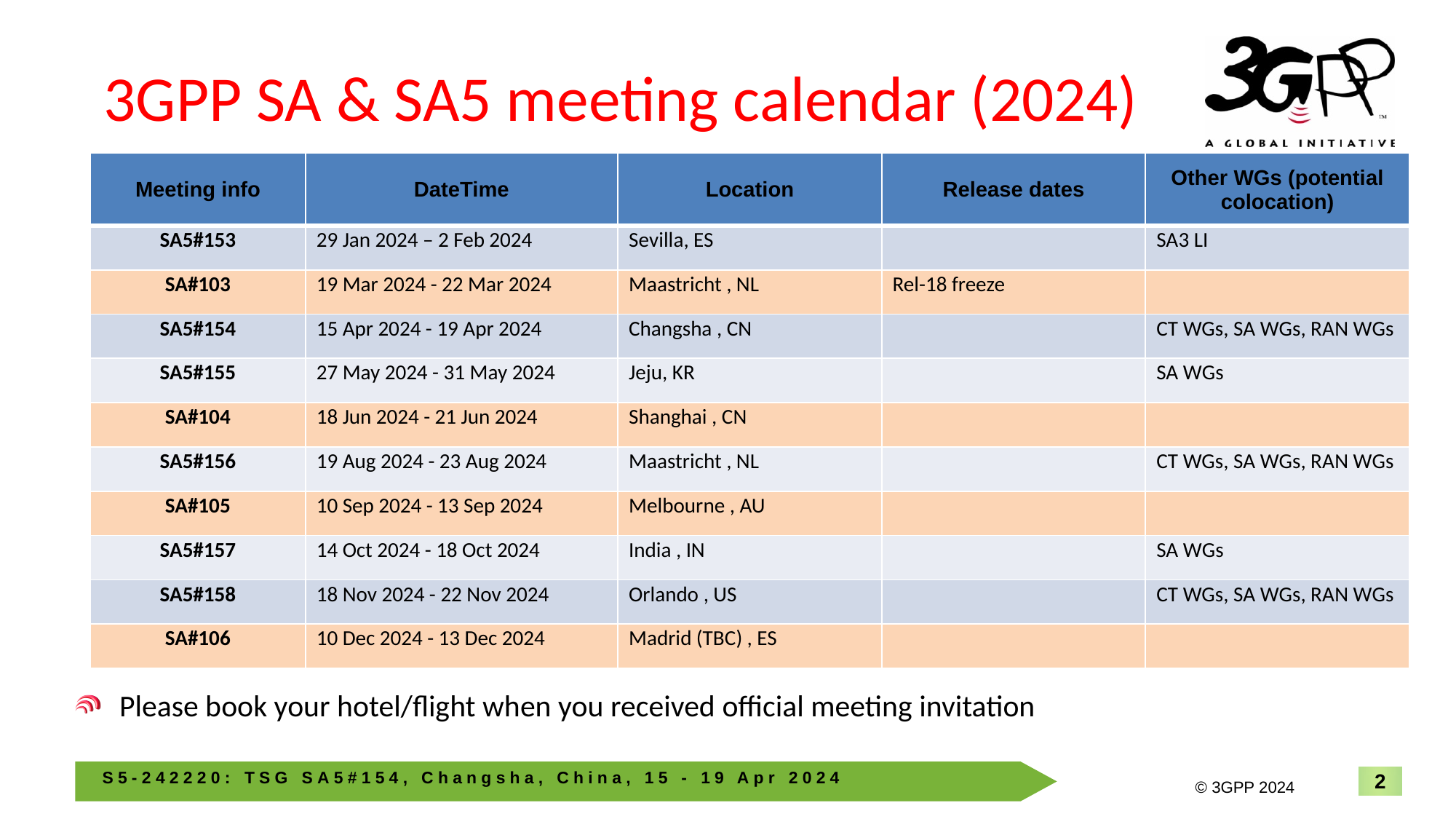

# 3GPP SA & SA5 meeting calendar (2024)
| Meeting info | DateTime | Location | Release dates | Other WGs (potential colocation) |
| --- | --- | --- | --- | --- |
| SA5#153 | 29 Jan 2024 – 2 Feb 2024 | Sevilla, ES |  | SA3 LI |
| SA#103 | 19 Mar 2024 - 22 Mar 2024 | Maastricht , NL | Rel-18 freeze |  |
| SA5#154 | 15 Apr 2024 - 19 Apr 2024 | Changsha , CN |  | CT WGs, SA WGs, RAN WGs |
| SA5#155 | 27 May 2024 - 31 May 2024 | Jeju, KR |  | SA WGs |
| SA#104 | 18 Jun 2024 - 21 Jun 2024 | Shanghai , CN |  |  |
| SA5#156 | 19 Aug 2024 - 23 Aug 2024 | Maastricht , NL |  | CT WGs, SA WGs, RAN WGs |
| SA#105 | 10 Sep 2024 - 13 Sep 2024 | Melbourne , AU |  |  |
| SA5#157 | 14 Oct 2024 - 18 Oct 2024 | India , IN |  | SA WGs |
| SA5#158 | 18 Nov 2024 - 22 Nov 2024 | Orlando , US |  | CT WGs, SA WGs, RAN WGs |
| SA#106 | 10 Dec 2024 - 13 Dec 2024 | Madrid (TBC) , ES |  |  |
Please book your hotel/flight when you received official meeting invitation